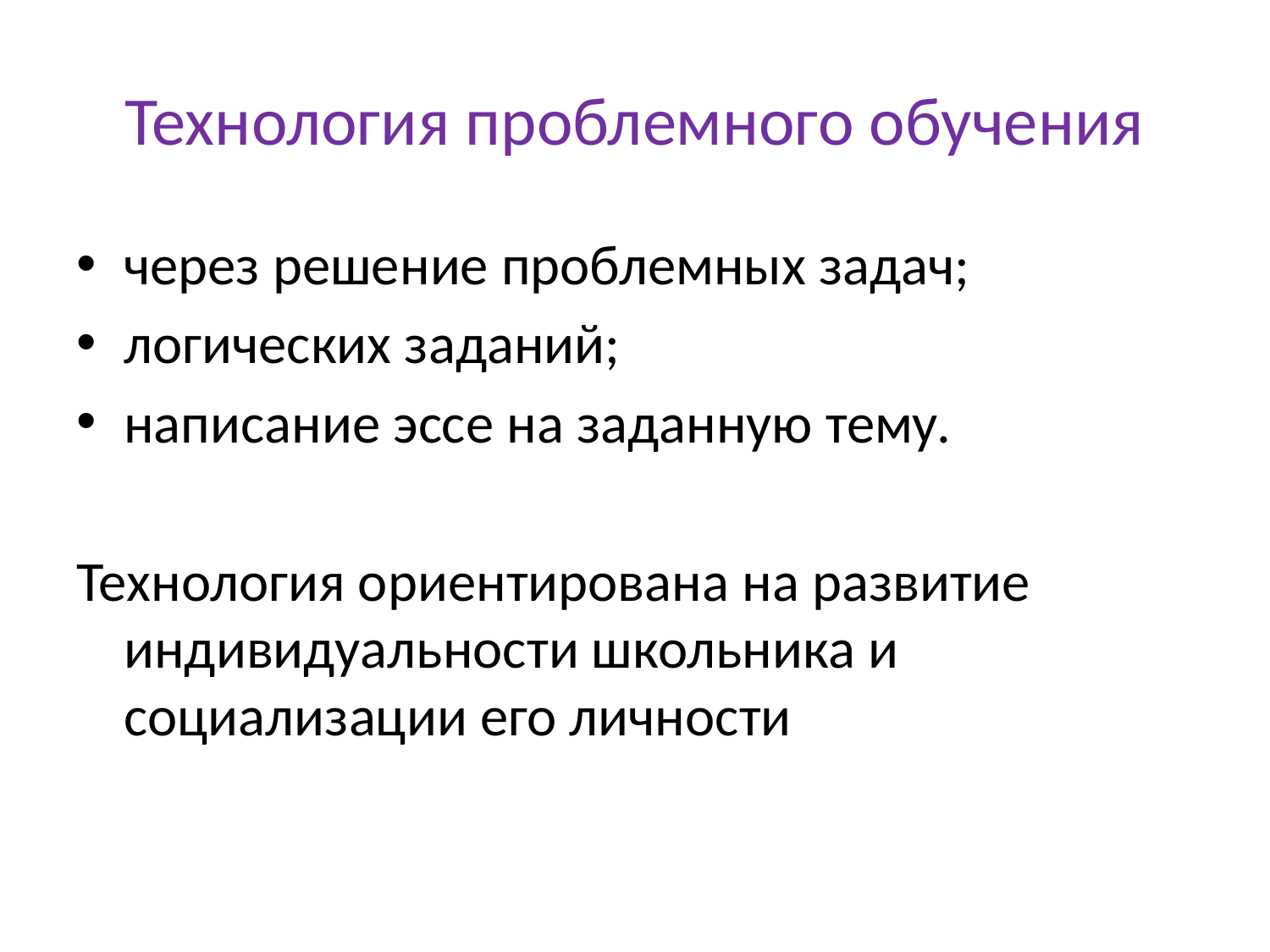

# Технология проблемного обучения
через решение проблемных задач;
логических заданий;
написание эссе на заданную тему.

Технология ориентирована на развитие индивидуальности школьника и социализации его личности